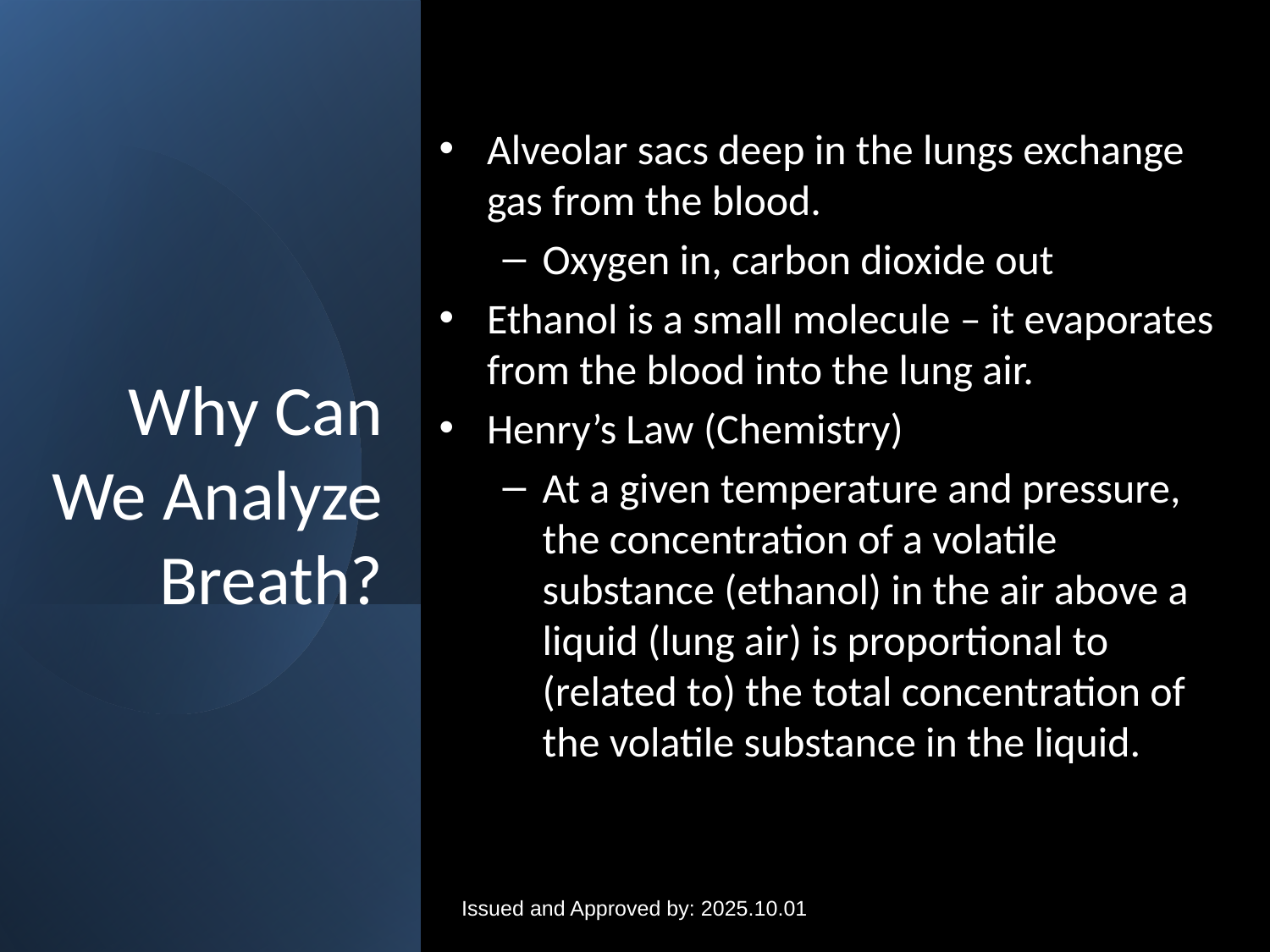

Alveolar sacs deep in the lungs exchange gas from the blood.
Oxygen in, carbon dioxide out
Ethanol is a small molecule – it evaporates from the blood into the lung air.
Henry’s Law (Chemistry)
At a given temperature and pressure, the concentration of a volatile substance (ethanol) in the air above a liquid (lung air) is proportional to (related to) the total concentration of the volatile substance in the liquid.

# Why Can We Analyze Breath?

Issued and Approved by: 2025.10.01